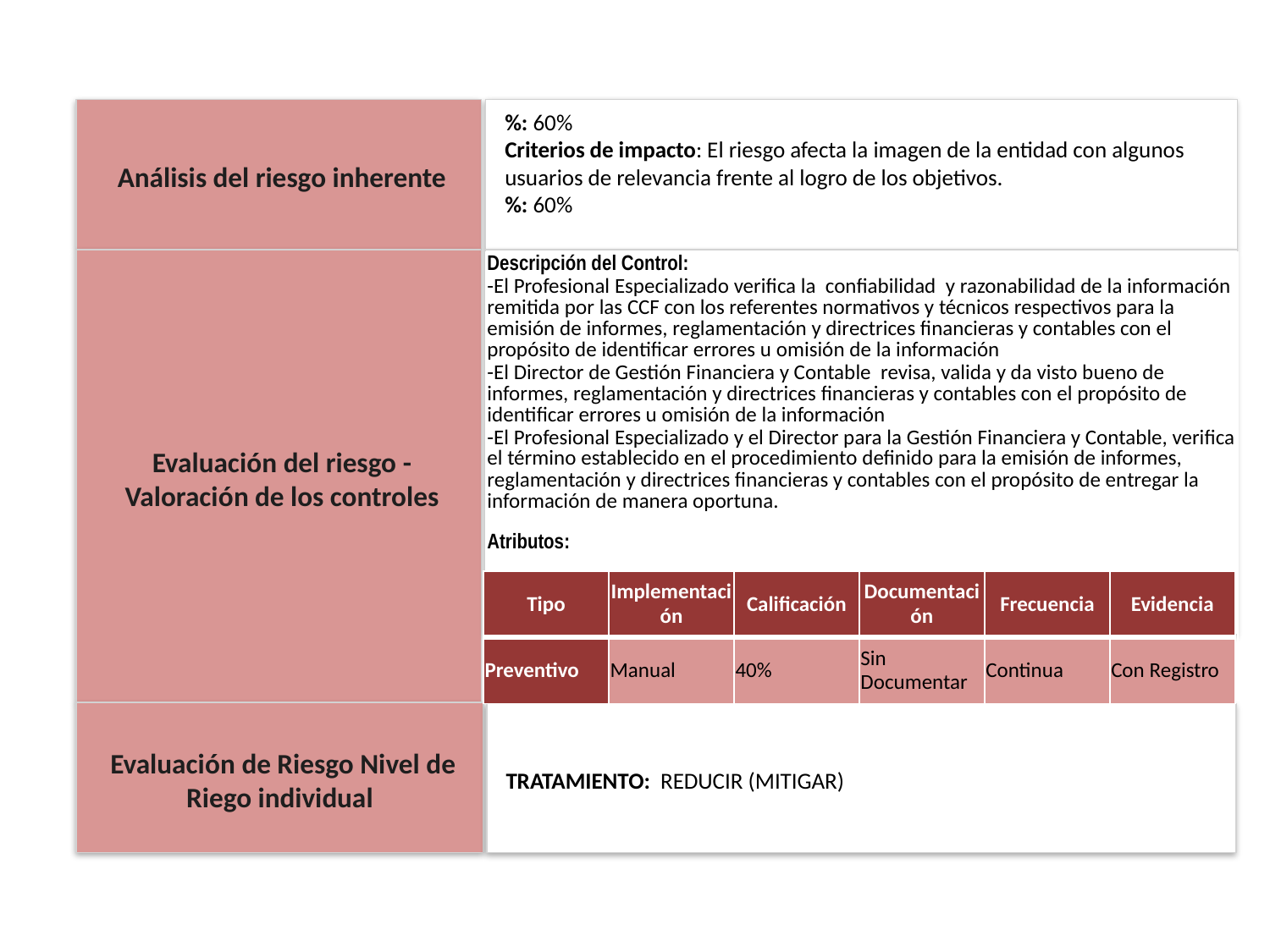

Análisis del riesgo inherente

%: 60%
Criterios de impacto: El riesgo afecta la imagen de la entidad con algunos usuarios de relevancia frente al logro de los objetivos.
%: 60%

Evaluación del riesgo - Valoración de los controles

| Descripción del Control: |
| --- |
| -El Profesional Especializado verifica la confiabilidad y razonabilidad de la información remitida por las CCF con los referentes normativos y técnicos respectivos para la emisión de informes, reglamentación y directrices financieras y contables con el propósito de identificar errores u omisión de la información |
| -El Director de Gestión Financiera y Contable revisa, valida y da visto bueno de informes, reglamentación y directrices financieras y contables con el propósito de identificar errores u omisión de la información |
| -El Profesional Especializado y el Director para la Gestión Financiera y Contable, verifica el término establecido en el procedimiento definido para la emisión de informes, reglamentación y directrices financieras y contables con el propósito de entregar la información de manera oportuna. Atributos: |
| Tipo | Implementación | Calificación | Documentación | Frecuencia | Evidencia |
| --- | --- | --- | --- | --- | --- |
| Preventivo | Manual | 40% | Sin Documentar | Continua | Con Registro |
Evaluación de Riesgo Nivel de Riego individual
TRATAMIENTO:  REDUCIR (MITIGAR)